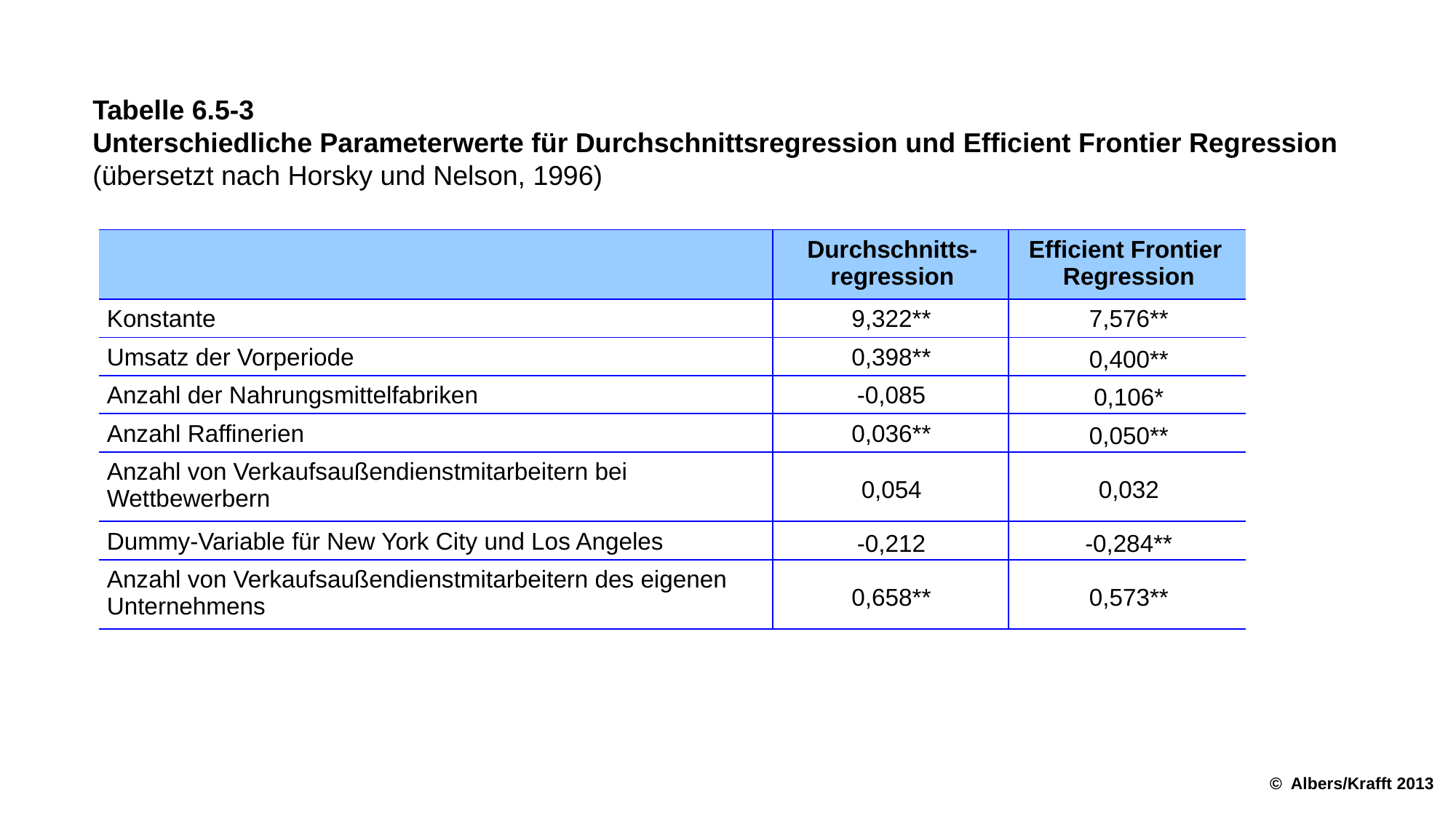

Tabelle 6.5-3
Unterschiedliche Parameterwerte für Durchschnittsregression und Efficient Frontier Regression (übersetzt nach Horsky und Nelson, 1996)
|  | Durchschnitts-regression | Efficient Frontier Regression |
| --- | --- | --- |
| Konstante | 9,322\*\* | 7,576\*\* |
| Umsatz der Vorperiode | 0,398\*\* | 0,400\*\* |
| Anzahl der Nahrungsmittelfabriken | -0,085 | 0,106\* |
| Anzahl Raffinerien | 0,036\*\* | 0,050\*\* |
| Anzahl von Verkaufsaußendienstmitarbeitern bei Wettbewerbern | 0,054 | 0,032 |
| Dummy-Variable für New York City und Los Angeles | -0,212 | -0,284\*\* |
| Anzahl von Verkaufsaußendienstmitarbeitern des eigenen Unternehmens | 0,658\*\* | 0,573\*\* |
©  Albers/Krafft 2013